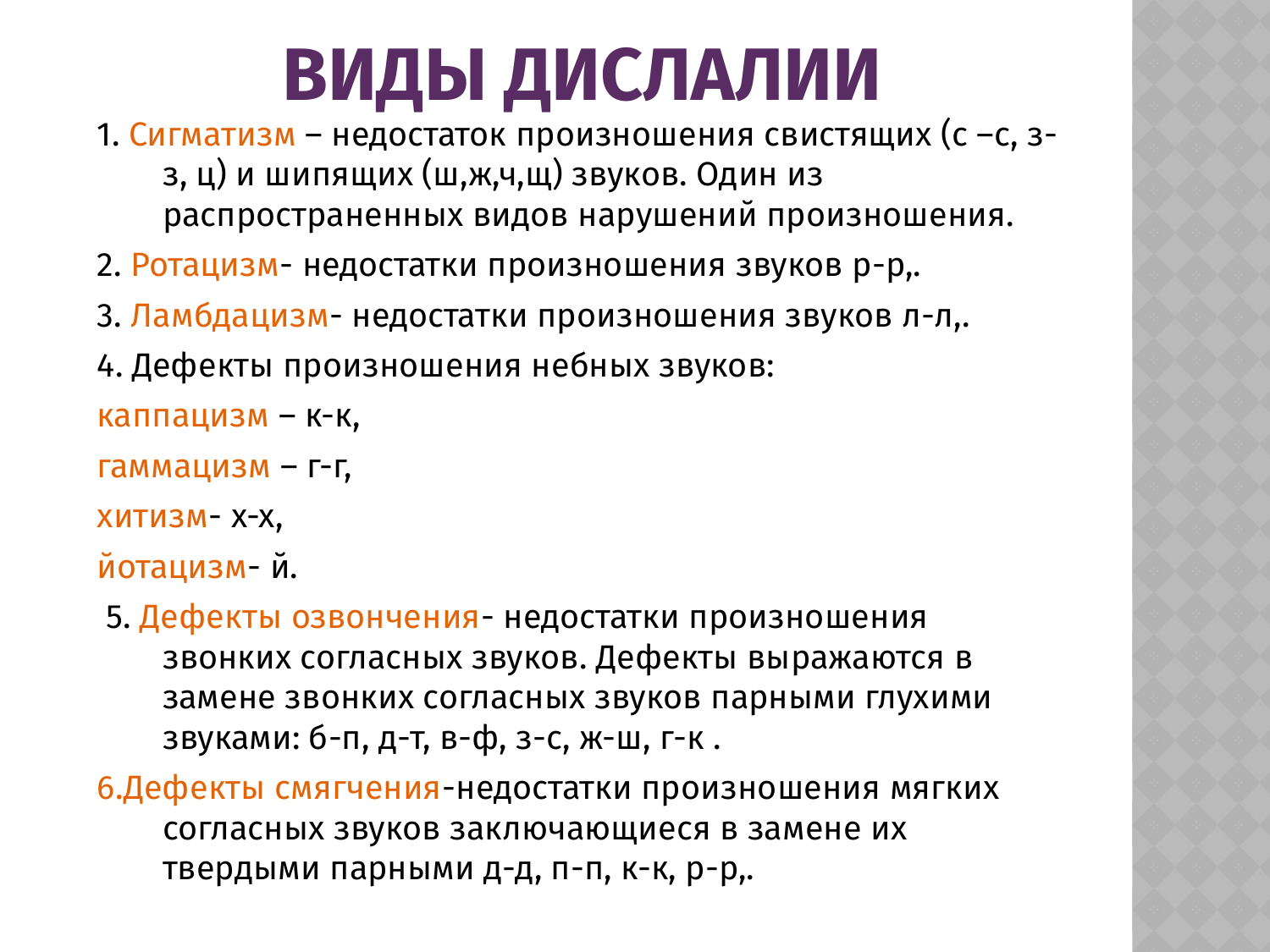

# Виды дислалии
1. Сигматизм – недостаток произношения свистящих (с –с, з-з, ц) и шипящих (ш,ж,ч,щ) звуков. Один из распространенных видов нарушений произношения.
2. Ротацизм- недостатки произношения звуков р-р,.
3. Ламбдацизм- недостатки произношения звуков л-л,.
4. Дефекты произношения небных звуков:
каппацизм – к-к,
гаммацизм – г-г,
хитизм- х-х,
йотацизм- й.
 5. Дефекты озвончения- недостатки произношения звонких согласных звуков. Дефекты выражаются в замене звонких согласных звуков парными глухими звуками: б-п, д-т, в-ф, з-с, ж-ш, г-к .
6.Дефекты смягчения-недостатки произношения мягких согласных звуков заключающиеся в замене их твердыми парными д-д, п-п, к-к, р-р,.